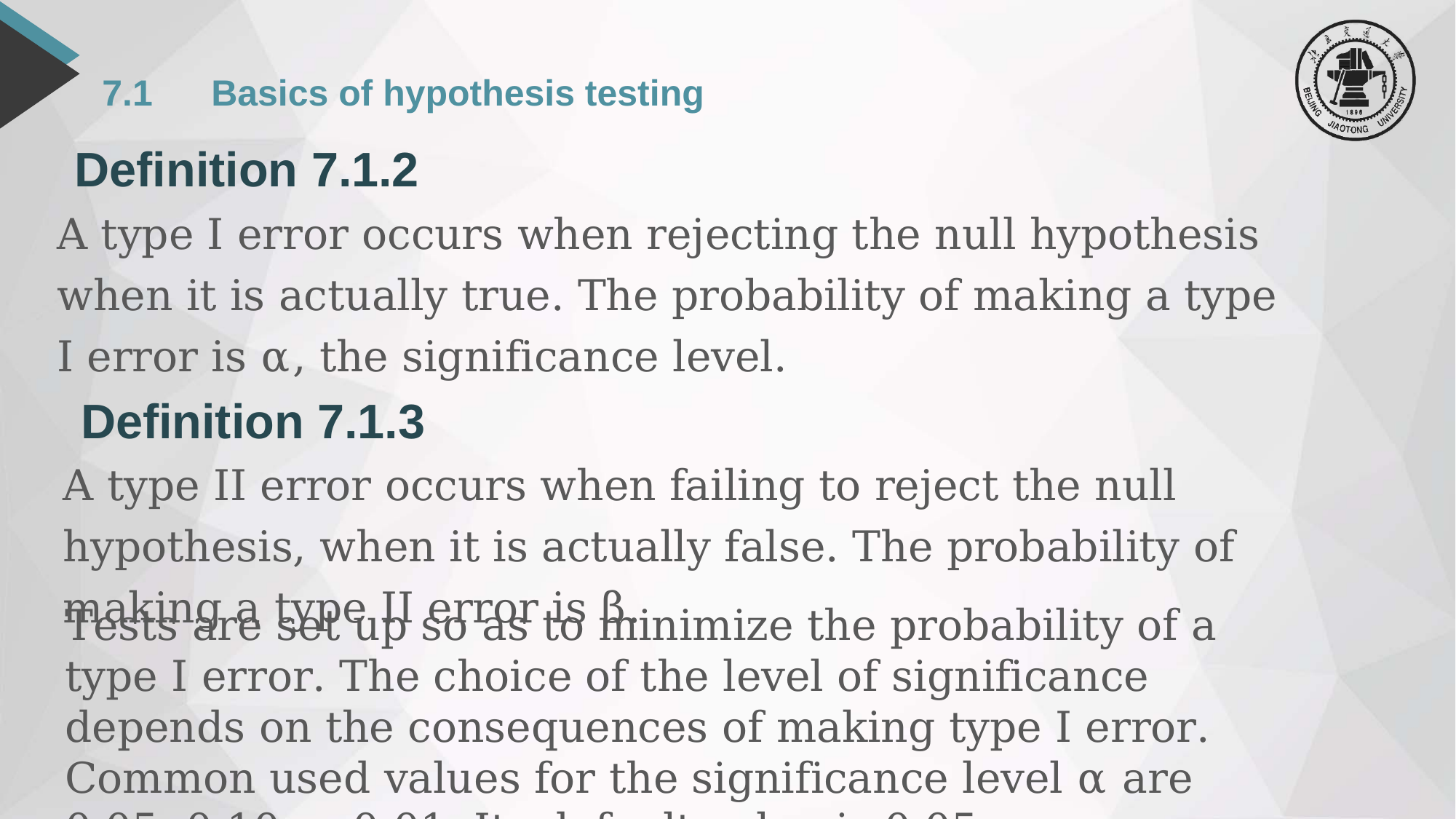

#
7.1	Basics of hypothesis testing
Definition 7.1.2
A type I error occurs when rejecting the null hypothesis when it is actually true. The probability of making a type I error is α, the significance level.
Definition 7.1.3
A type II error occurs when failing to reject the null hypothesis, when it is actually false. The probability of making a type II error is β.
Tests are set up so as to minimize the probability of a type I error. The choice of the level of significance depends on the consequences of making type I error. Common used values for the significance level α are 0.05, 0.10 or 0.01. Its default value is 0.05.